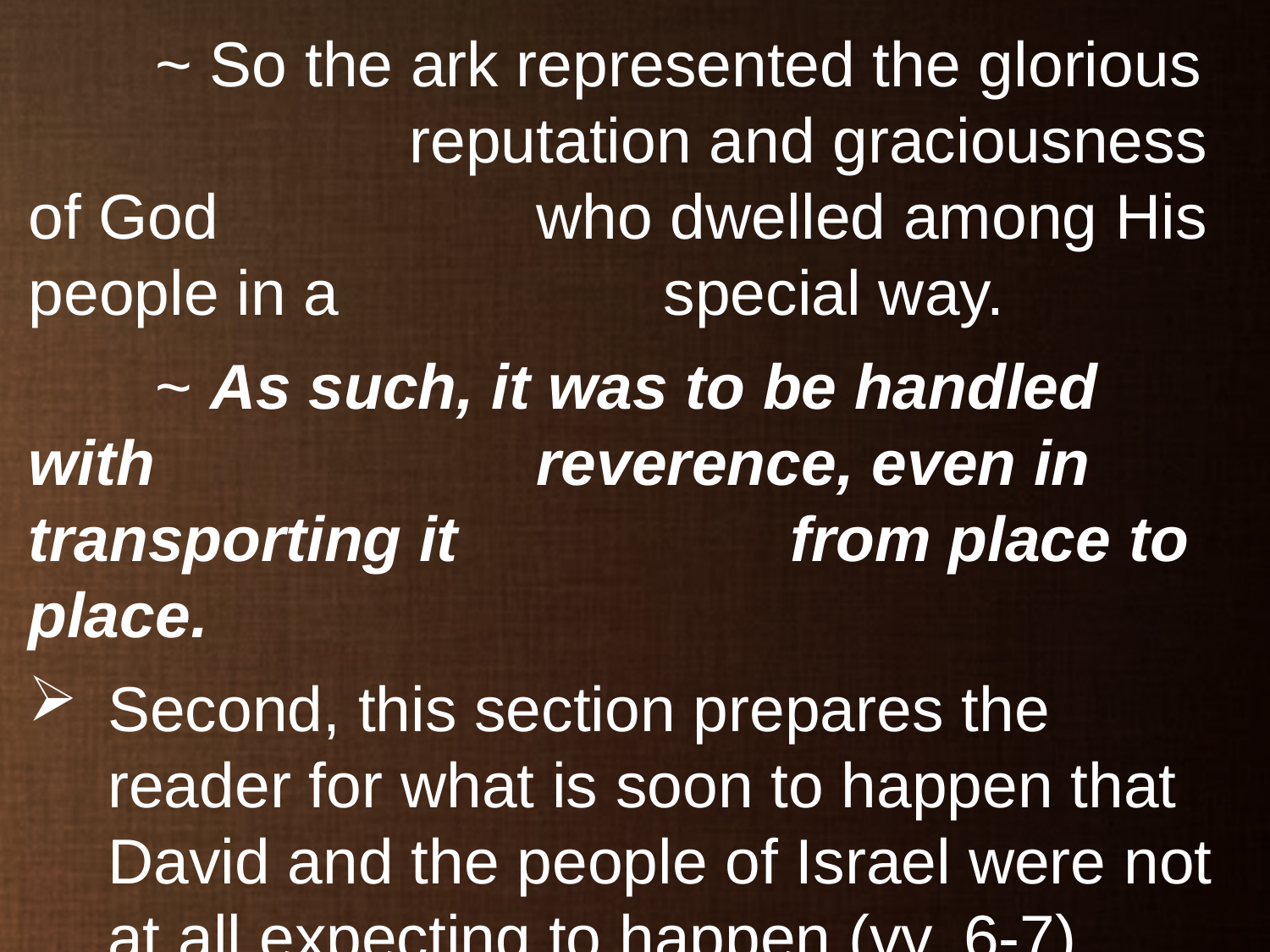

~ So the ark represented the glorious 			reputation and graciousness of God 			who dwelled among His people in a 			special way.
	~ As such, it was to be handled with 			reverence, even in transporting it 			from place to place.
Second, this section prepares the reader for what is soon to happen that David and the people of Israel were not at all expecting to happen (vv. 6-7).